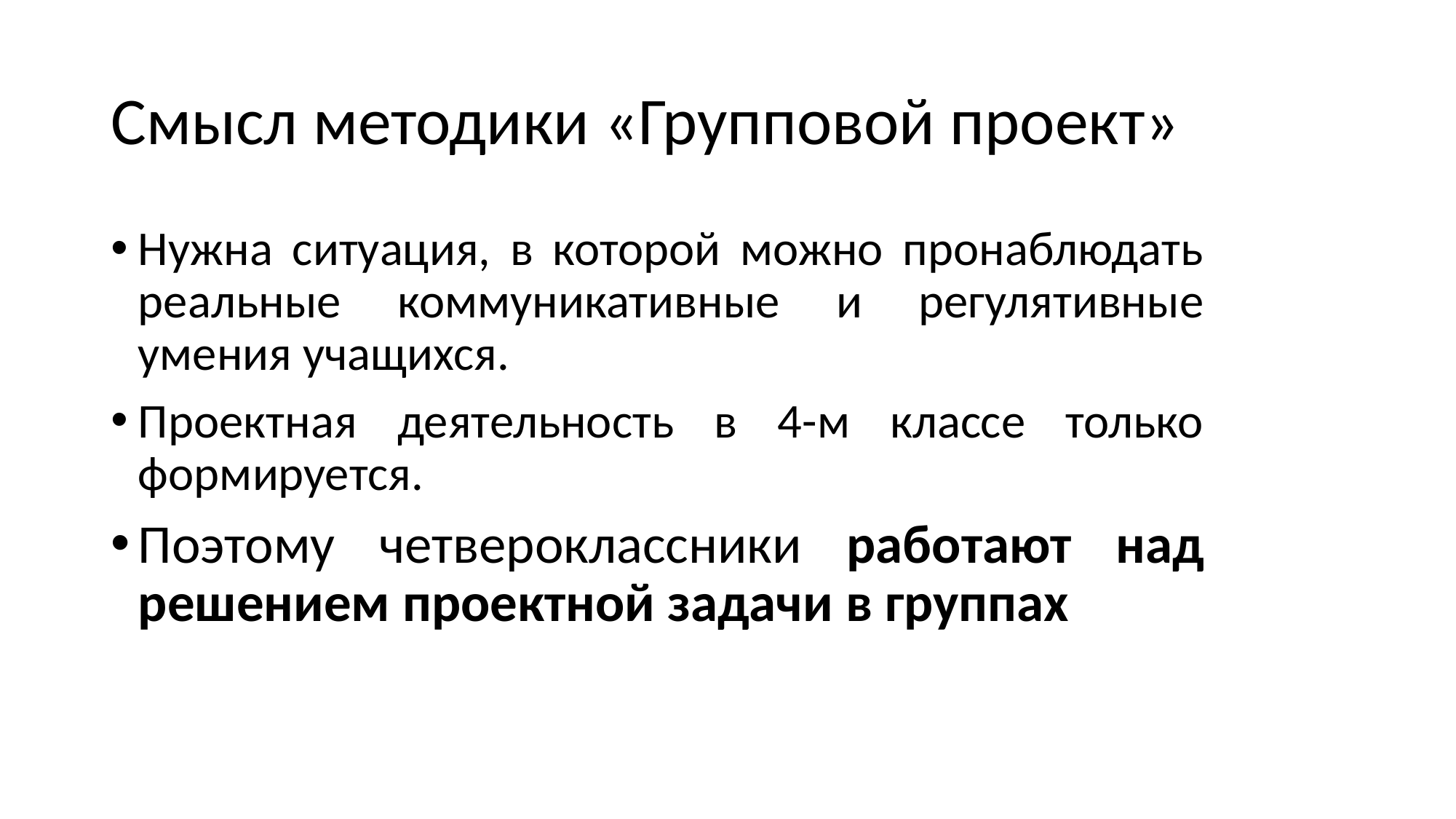

# Смысл методики «Групповой проект»
Нужна ситуация, в которой можно пронаблюдать реальные коммуникативные и регулятивные умения учащихся.
Проектная деятельность в 4-м классе только формируется.
Поэтому четвероклассники работают над решением проектной задачи в группах